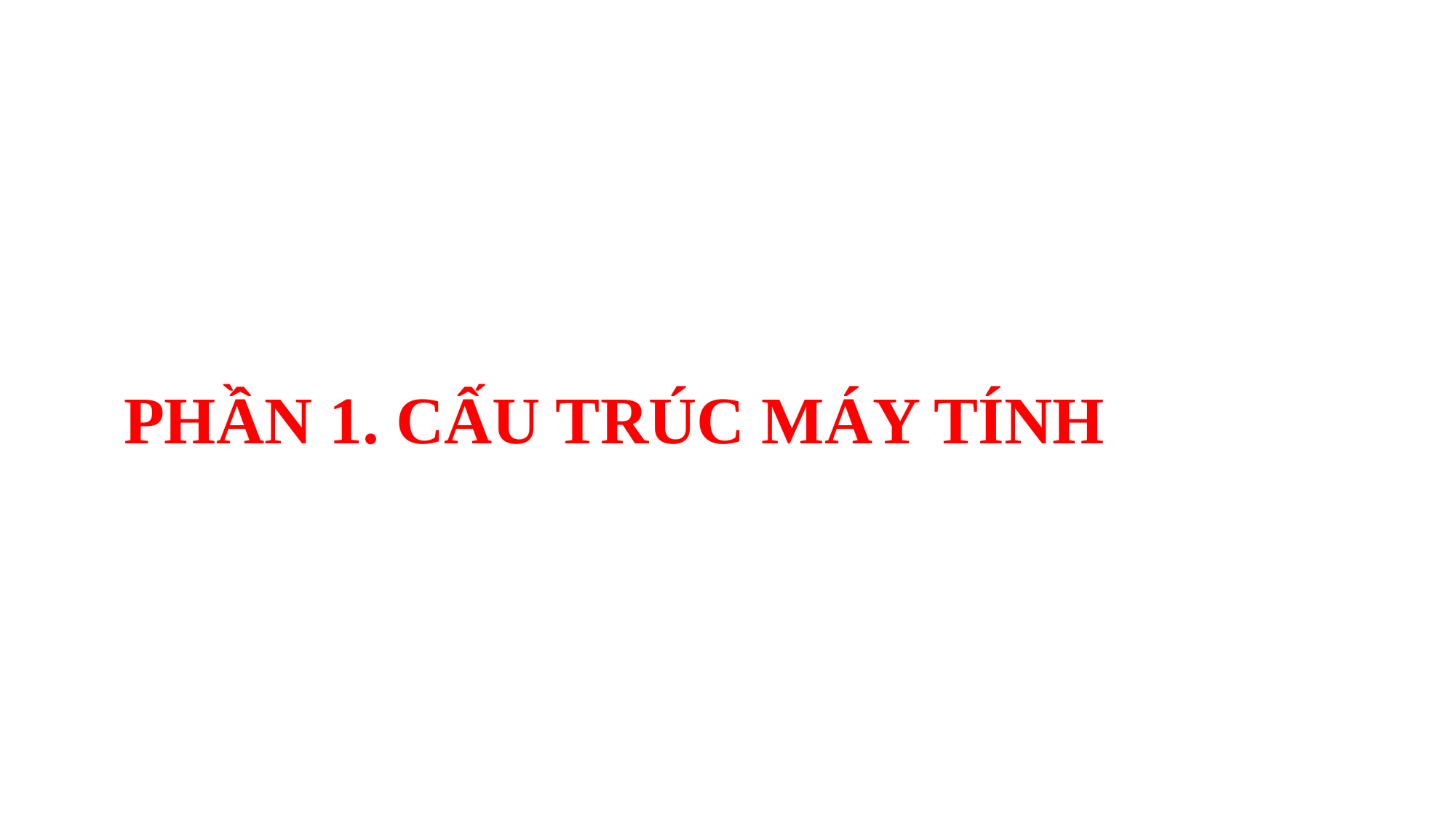

# PHẦN 1. CẤU TRÚC MÁY TÍNH